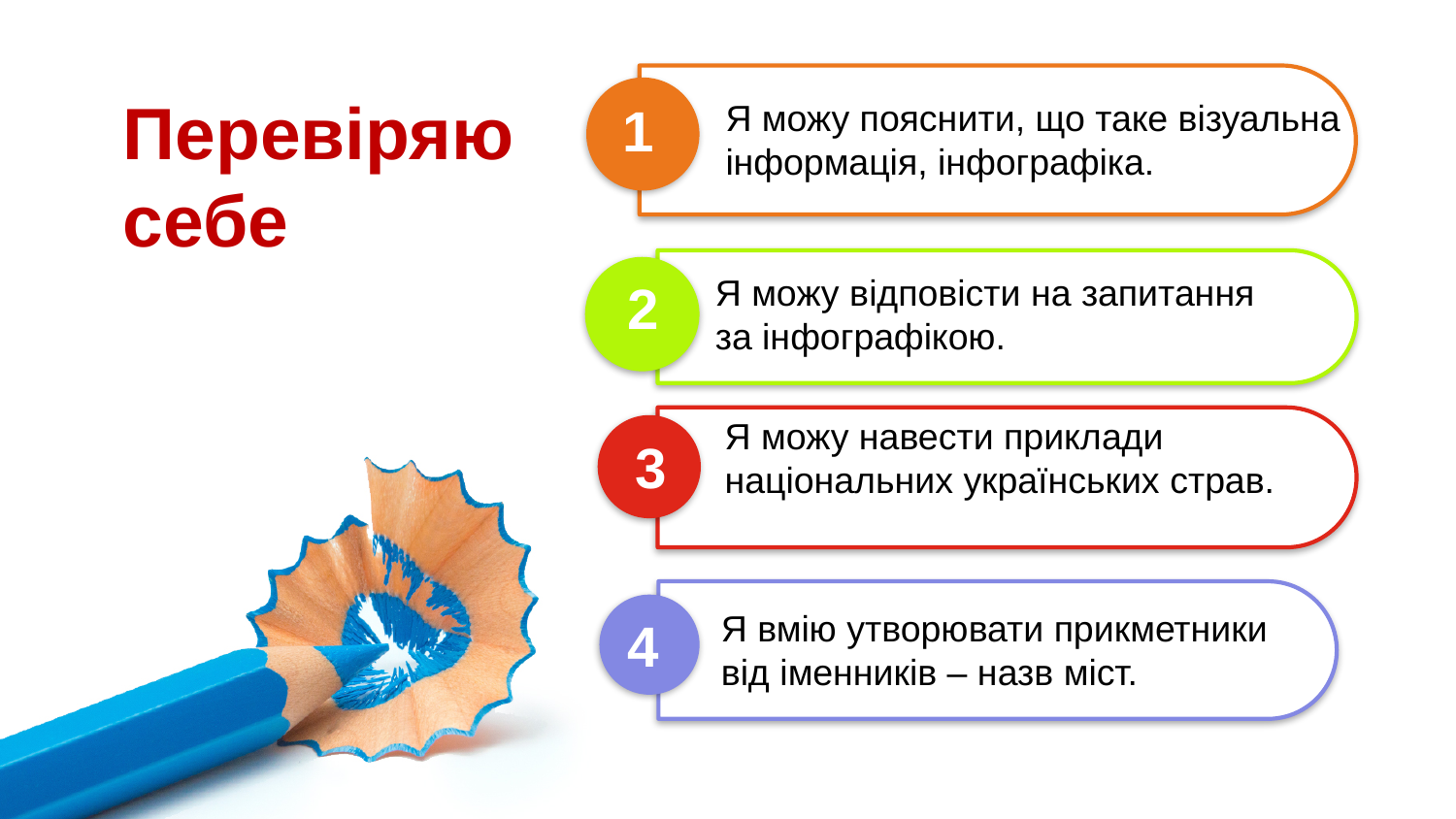

Перевіряю себе

1
Я можу пояснити, що таке візуальна інформація, інфографіка.

Я можу відповісти на запитання
за інфографікою.

2

Я можу навести приклади
національних українських страв.

3

Я вмію утворювати прикметники
від іменників – назв міст.
4